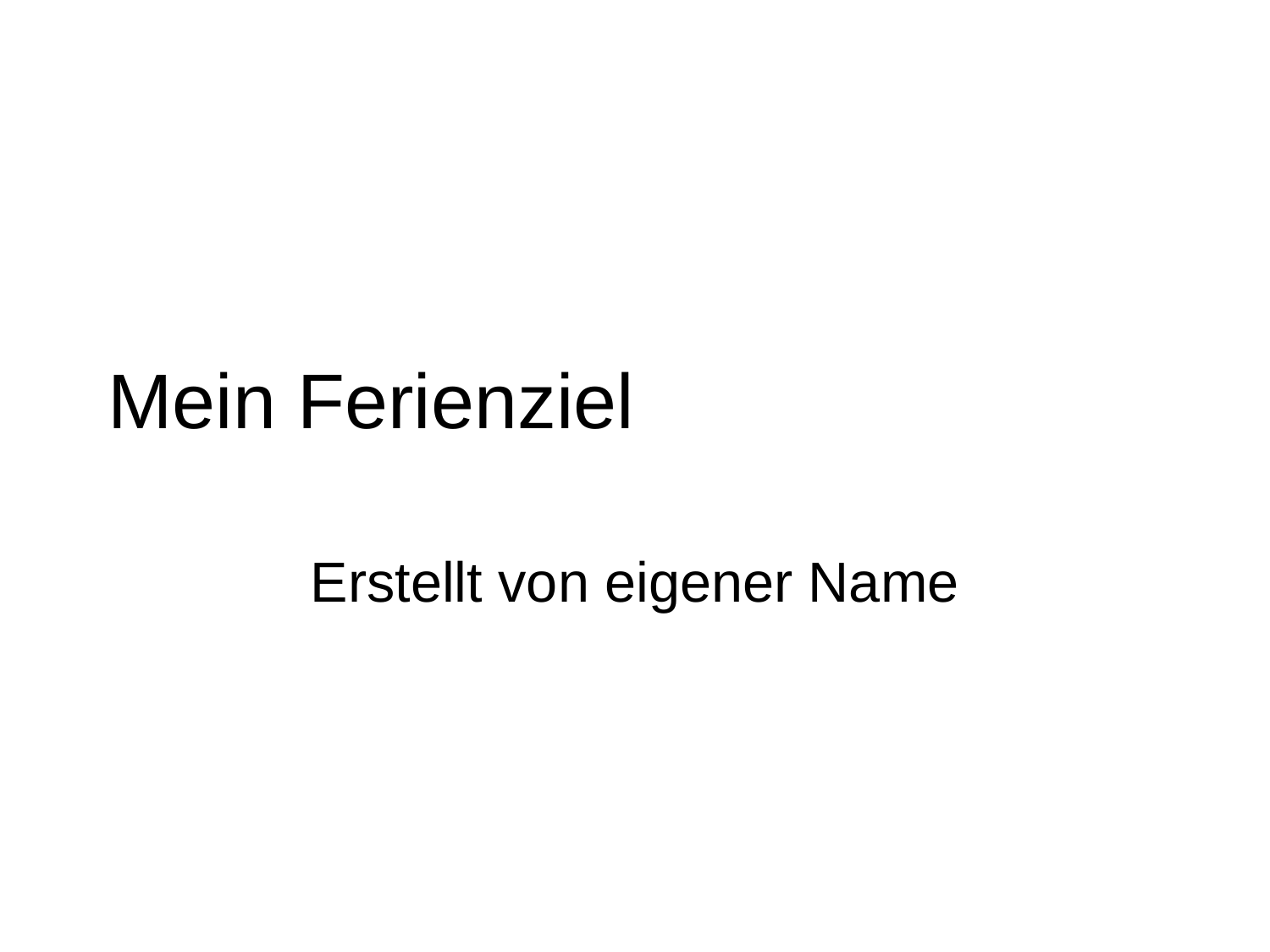

# Mein Ferienziel
Erstellt von eigener Name